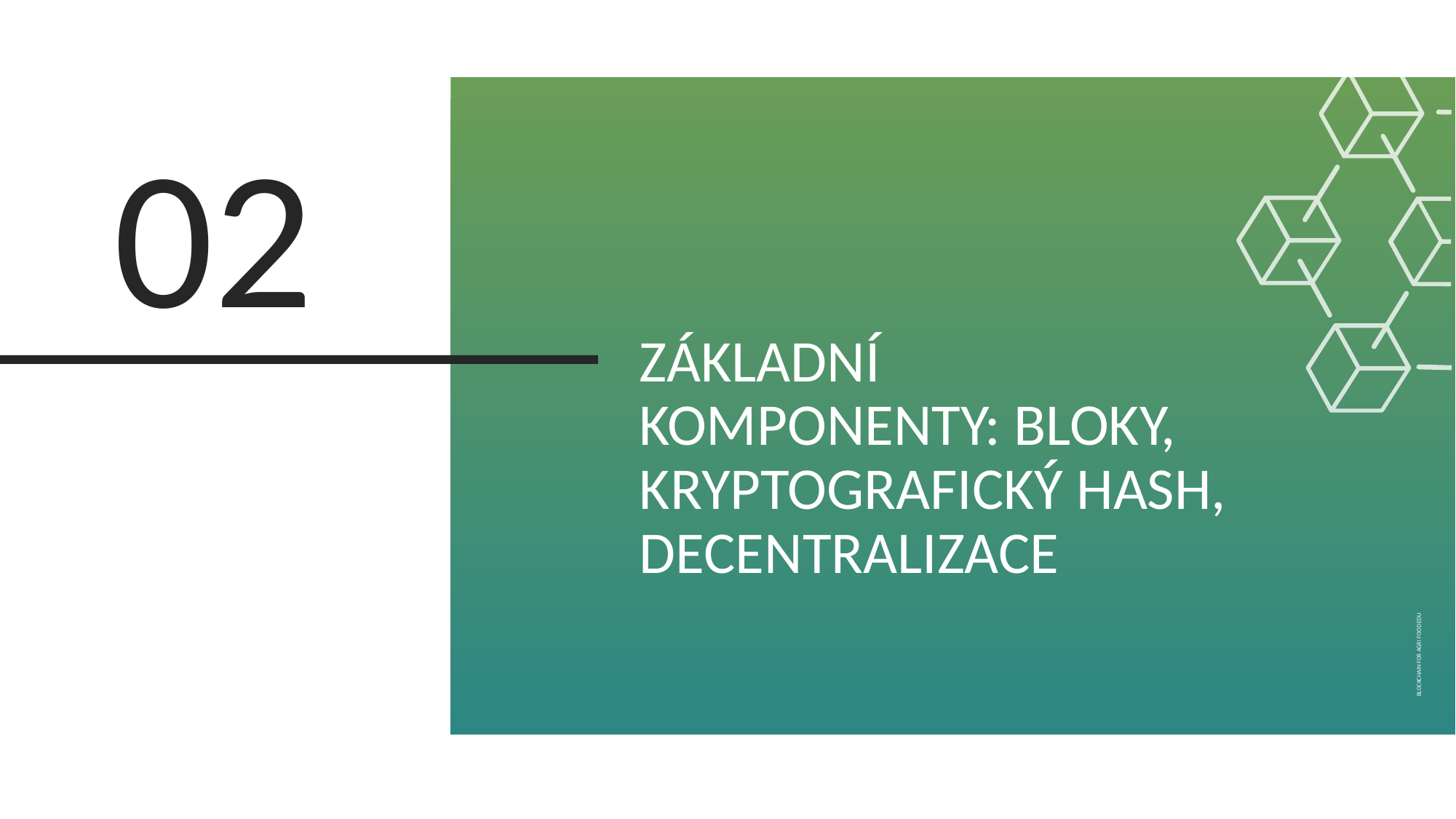

02
ZÁKLADNÍ KOMPONENTY: BLOKY, KRYPTOGRAFICKÝ HASH, DECENTRALIZACE